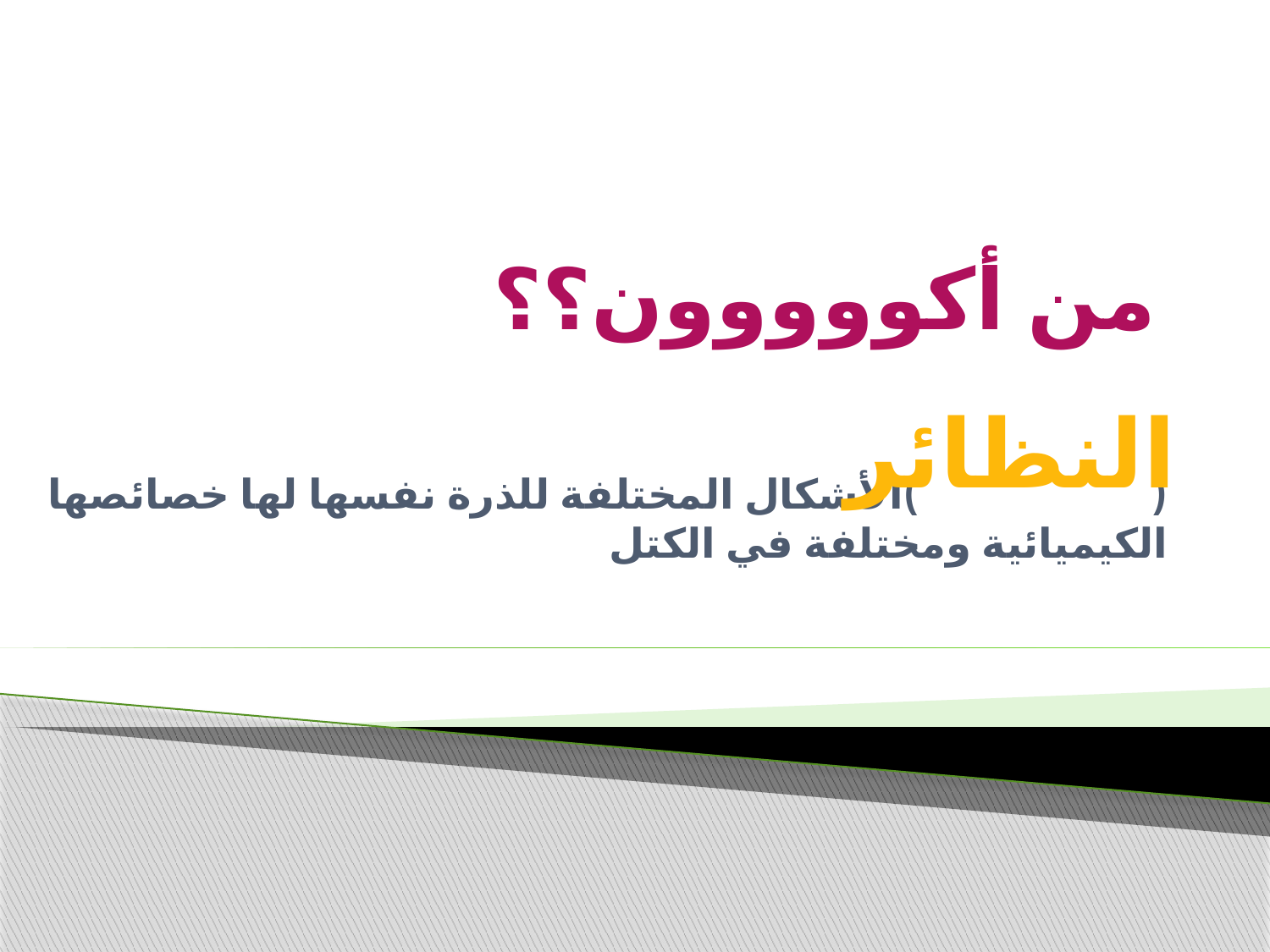

# من أكووووون؟؟
النظائر

(                      )الأشكال المختلفة للذرة نفسها لها خصائصها الكيميائية ومختلفة في الكتل